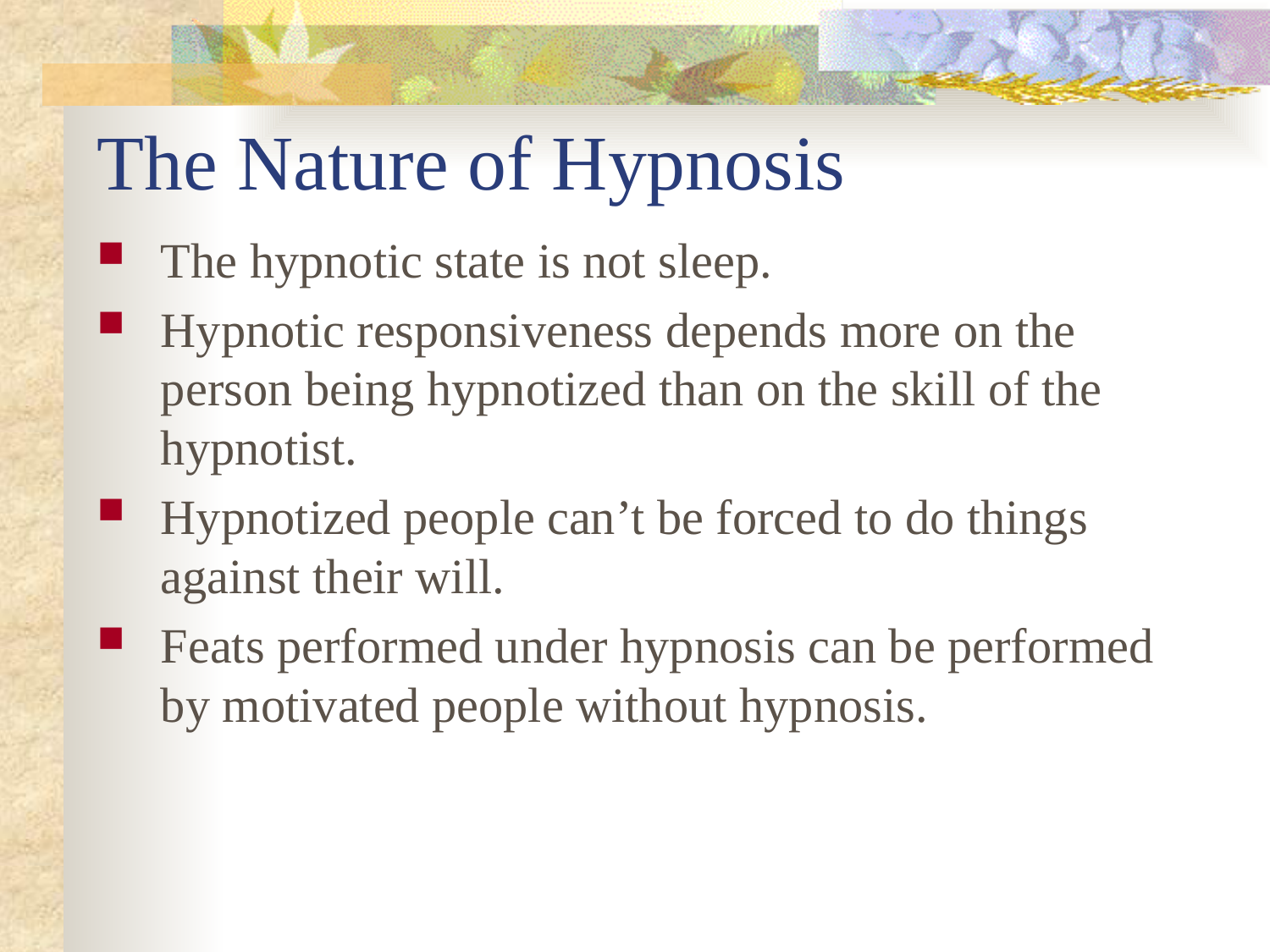

# The Nature of Hypnosis
The hypnotic state is not sleep.
Hypnotic responsiveness depends more on the person being hypnotized than on the skill of the hypnotist.
Hypnotized people can’t be forced to do things against their will.
Feats performed under hypnosis can be performed by motivated people without hypnosis.